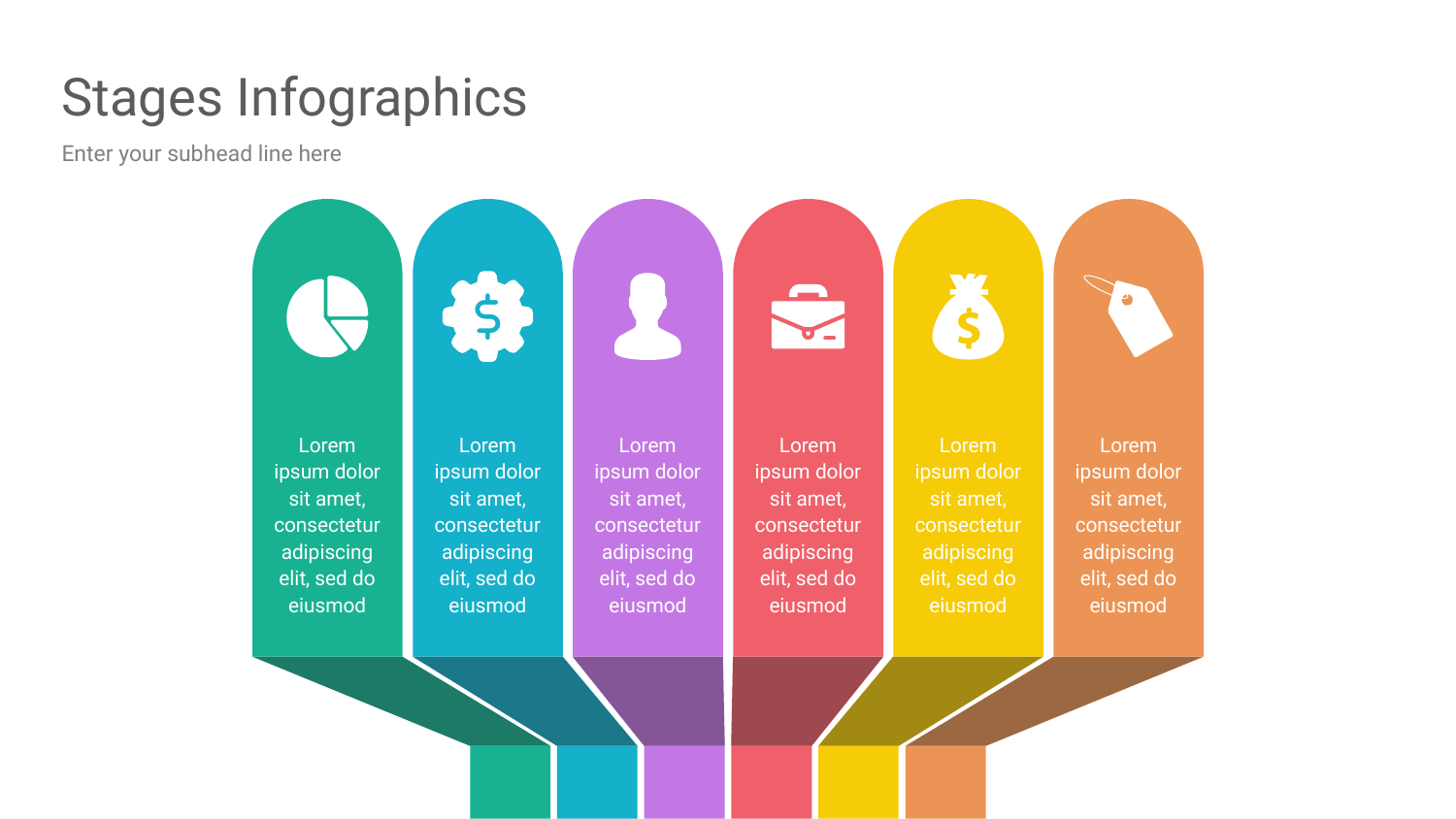

# Stages Infographics
Enter your subhead line here

Lorem ipsum dolor sit amet, consectetur adipiscing elit, sed do eiusmod
Lorem ipsum dolor sit amet, consectetur adipiscing elit, sed do eiusmod
Lorem ipsum dolor sit amet, consectetur adipiscing elit, sed do eiusmod
Lorem ipsum dolor sit amet, consectetur adipiscing elit, sed do eiusmod
Lorem ipsum dolor sit amet, consectetur adipiscing elit, sed do eiusmod
Lorem ipsum dolor sit amet, consectetur adipiscing elit, sed do eiusmod